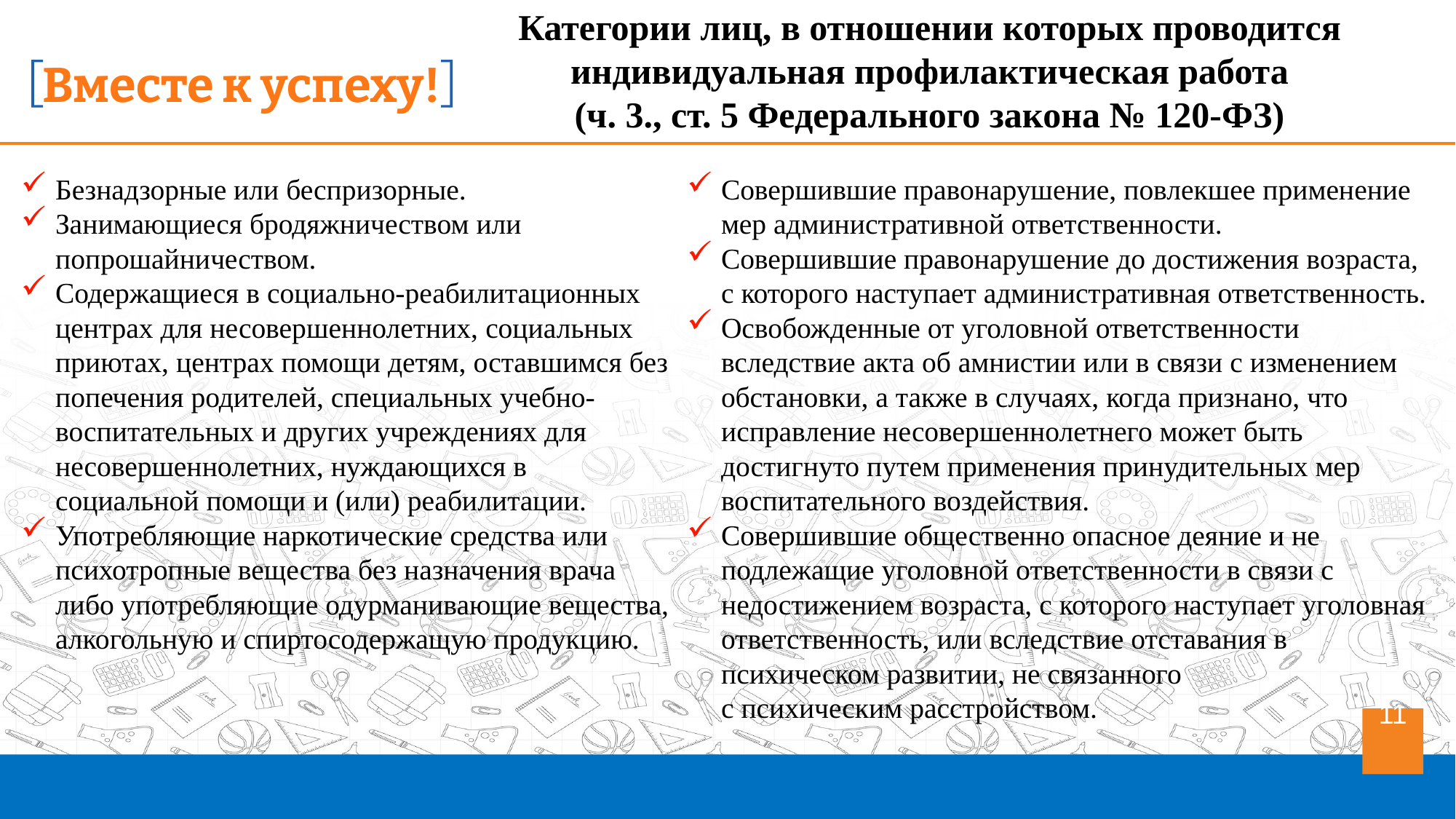

Категории лиц, в отношении которых проводится индивидуальная профилактическая работа
(ч. 3., ст. 5 Федерального закона № 120-ФЗ)
Безнадзорные или беспризорные.
Занимающиеся бродяжничеством или попрошайничеством.
Содержащиеся в социально-реабилитационных центрах для несовершеннолетних, социальных приютах, центрах помощи детям, оставшимся без попечения родителей, специальных учебно-воспитательных и других учреждениях для несовершеннолетних, нуждающихся в социальной помощи и (или) реабилитации.
Употребляющие наркотические средства или психотропные вещества без назначения врача либо употребляющие одурманивающие вещества, алкогольную и спиртосодержащую продукцию.

Совершившие правонарушение, повлекшее применение мер административной ответственности.
Совершившие правонарушение до достижения возраста, с которого наступает административная ответственность.
Освобожденные от уголовной ответственности вследствие акта об амнистии или в связи с изменением обстановки, а также в случаях, когда признано, что исправление несовершеннолетнего может быть достигнуто путем применения принудительных мер воспитательного воздействия.
Совершившие общественно опасное деяние и не подлежащие уголовной ответственности в связи с недостижением возраста, с которого наступает уголовная ответственность, или вследствие отставания в психическом развитии, не связанного
с психическим расстройством.